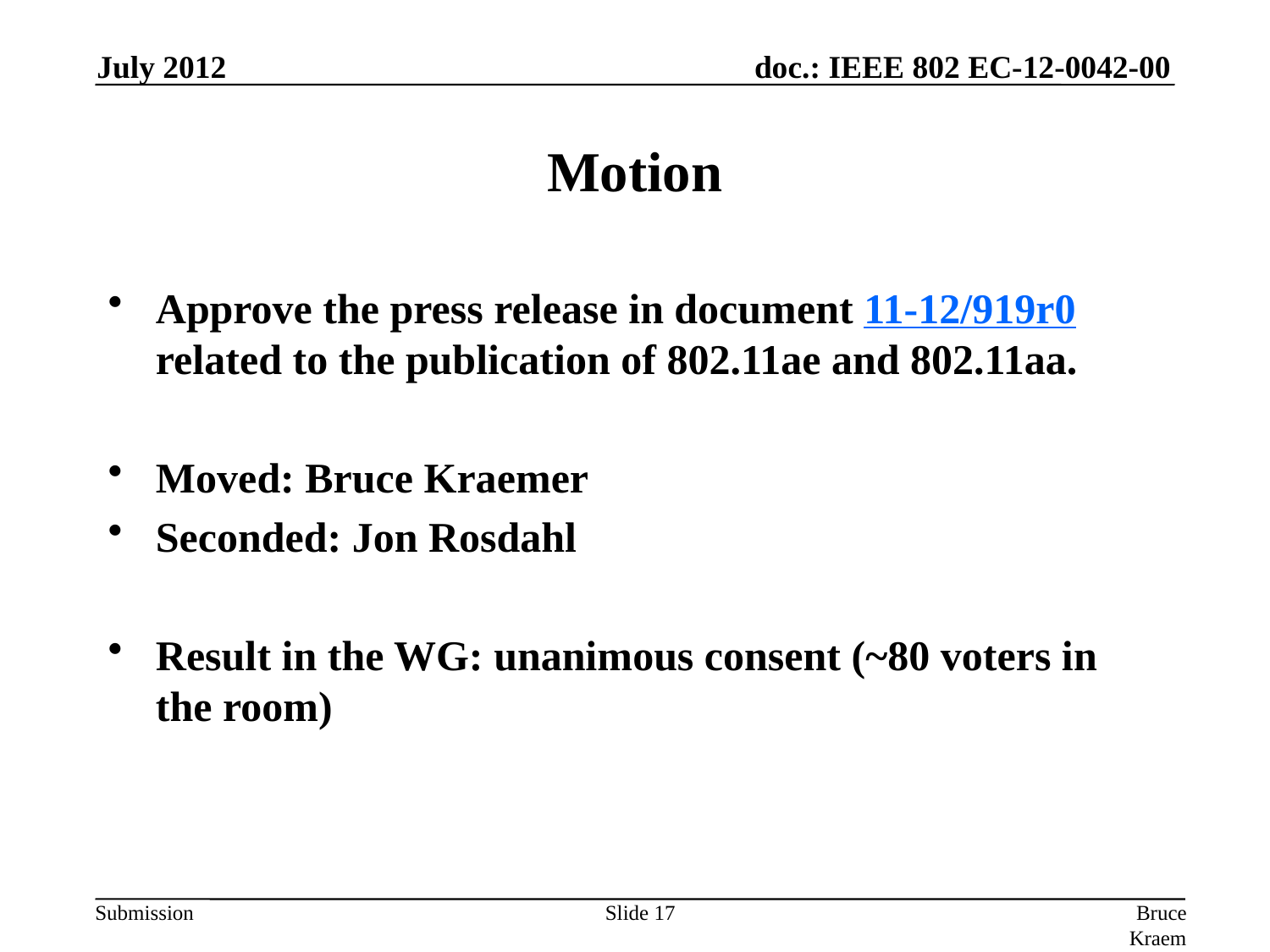

Approve the press release in document 11-12/919r0 related to the publication of 802.11ae and 802.11aa.

Moved: Bruce Kraemer
Seconded: Jon Rosdahl

Result in the WG: unanimous consent (~80 voters in the room)
July 2012
# Motion
Slide 17
Bruce Kraemer,  Marvell